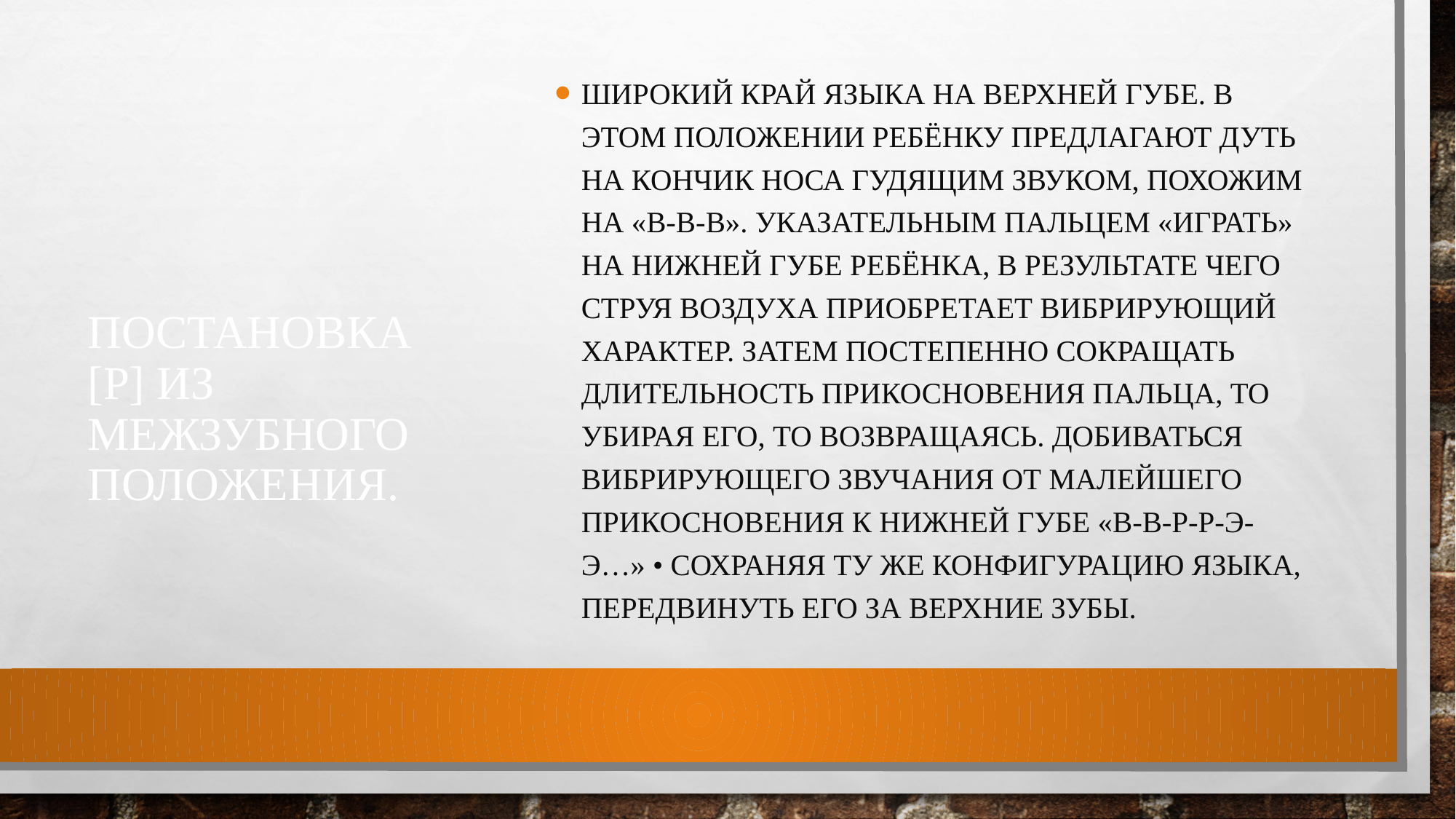

Широкий край языка на верхней губе. В этом положении ребёнку предлагают дуть на кончик носа гудящим звуком, похожим на «В-В-В». Указательным пальцем «играть» на нижней губе ребёнка, в результате чего струя воздуха приобретает вибрирующий характер. Затем постепенно сокращать длительность прикосновения пальца, то убирая его, то возвращаясь. Добиваться вибрирующего звучания от малейшего прикосновения к нижней губе «в-в-р-р-э-э…» • Сохраняя ту же конфигурацию языка, передвинуть его за верхние зубы.

# Постановка [Р] из межзубного положения.